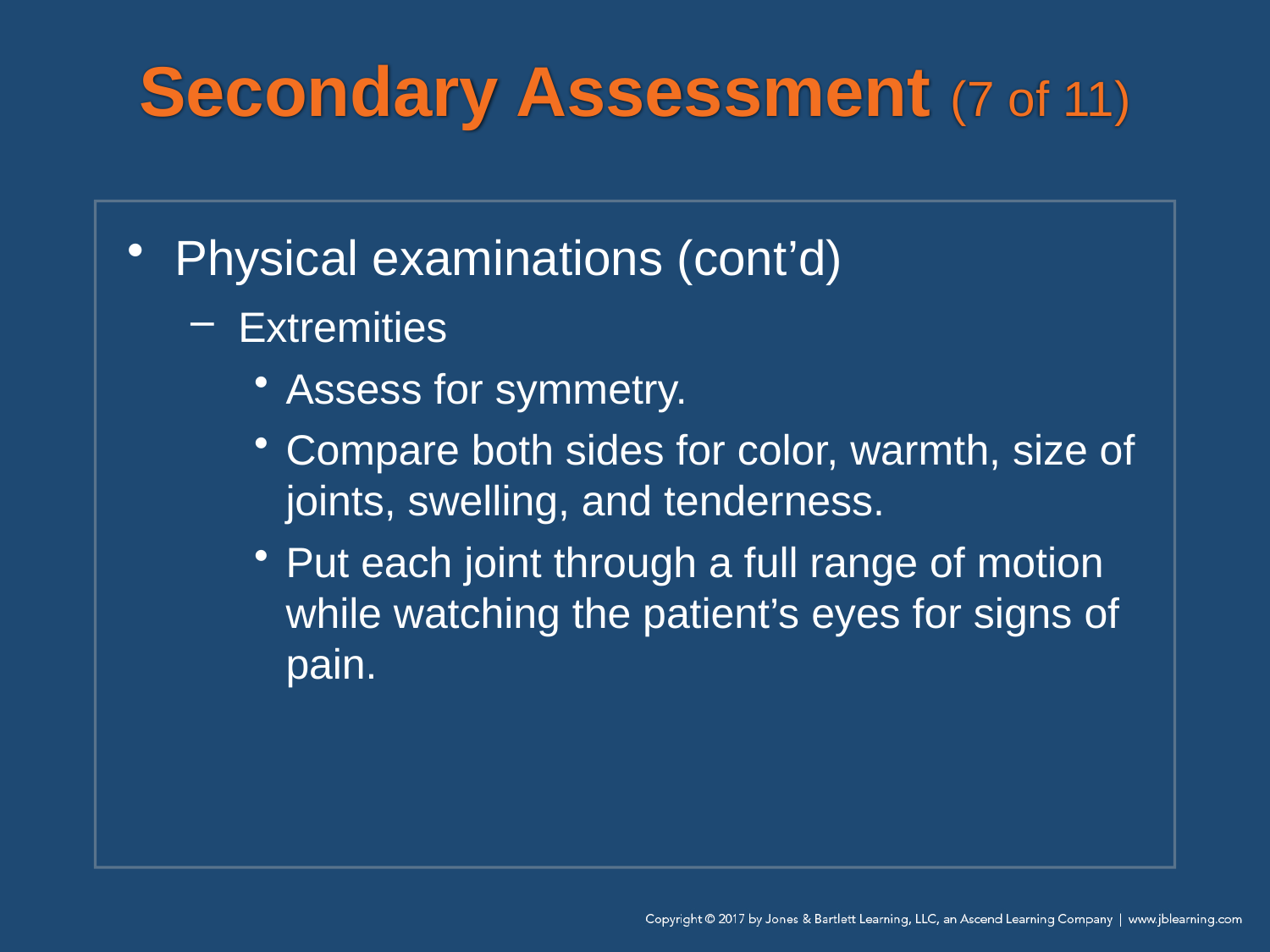

# Secondary Assessment (7 of 11)
Physical examinations (cont’d)
Extremities
Assess for symmetry.
Compare both sides for color, warmth, size of joints, swelling, and tenderness.
Put each joint through a full range of motion while watching the patient’s eyes for signs of pain.